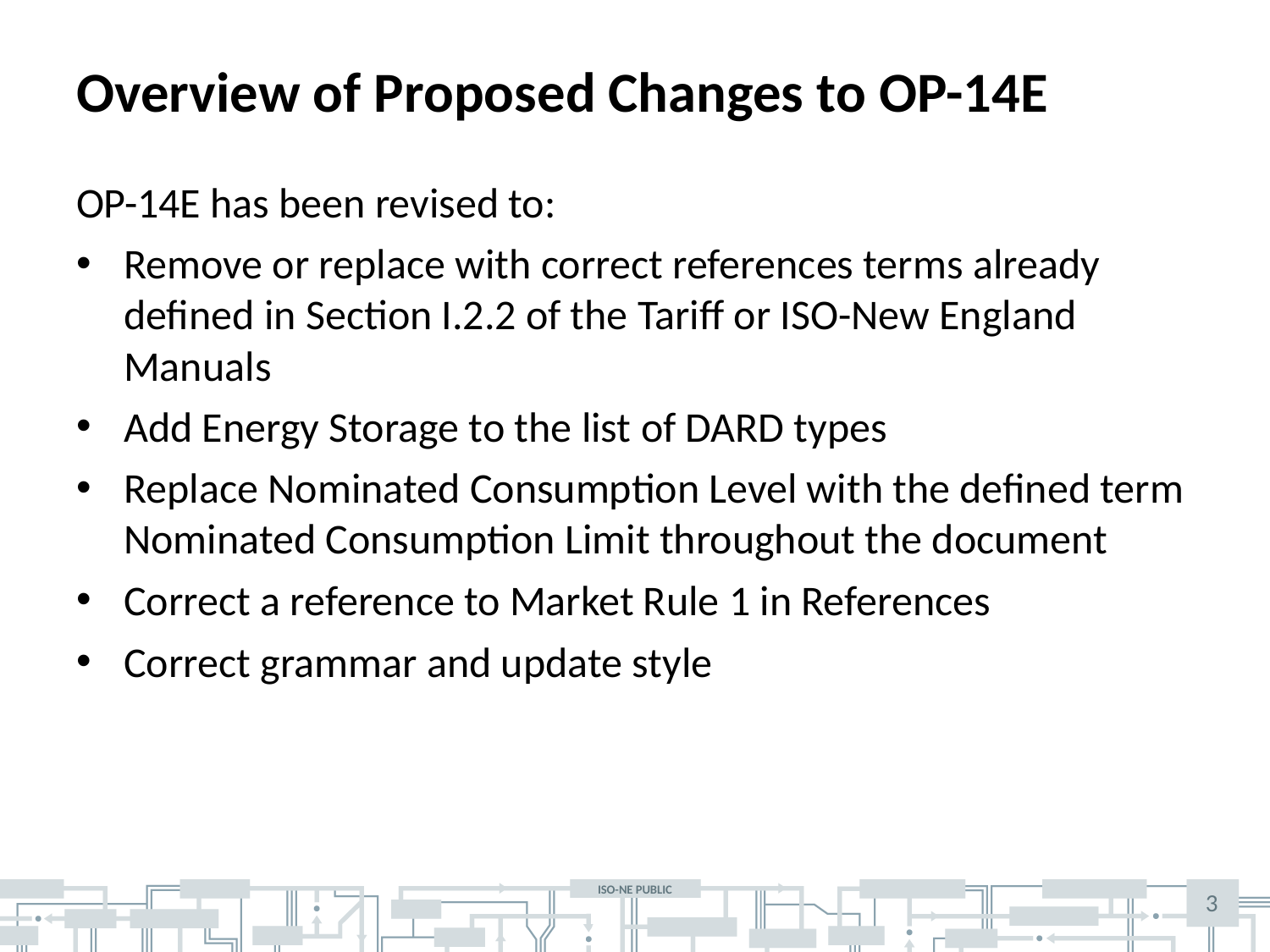

# Overview of Proposed Changes to OP-14E
OP-14E has been revised to:
Remove or replace with correct references terms already defined in Section I.2.2 of the Tariff or ISO-New England Manuals
Add Energy Storage to the list of DARD types
Replace Nominated Consumption Level with the defined term Nominated Consumption Limit throughout the document
Correct a reference to Market Rule 1 in References
Correct grammar and update style
3